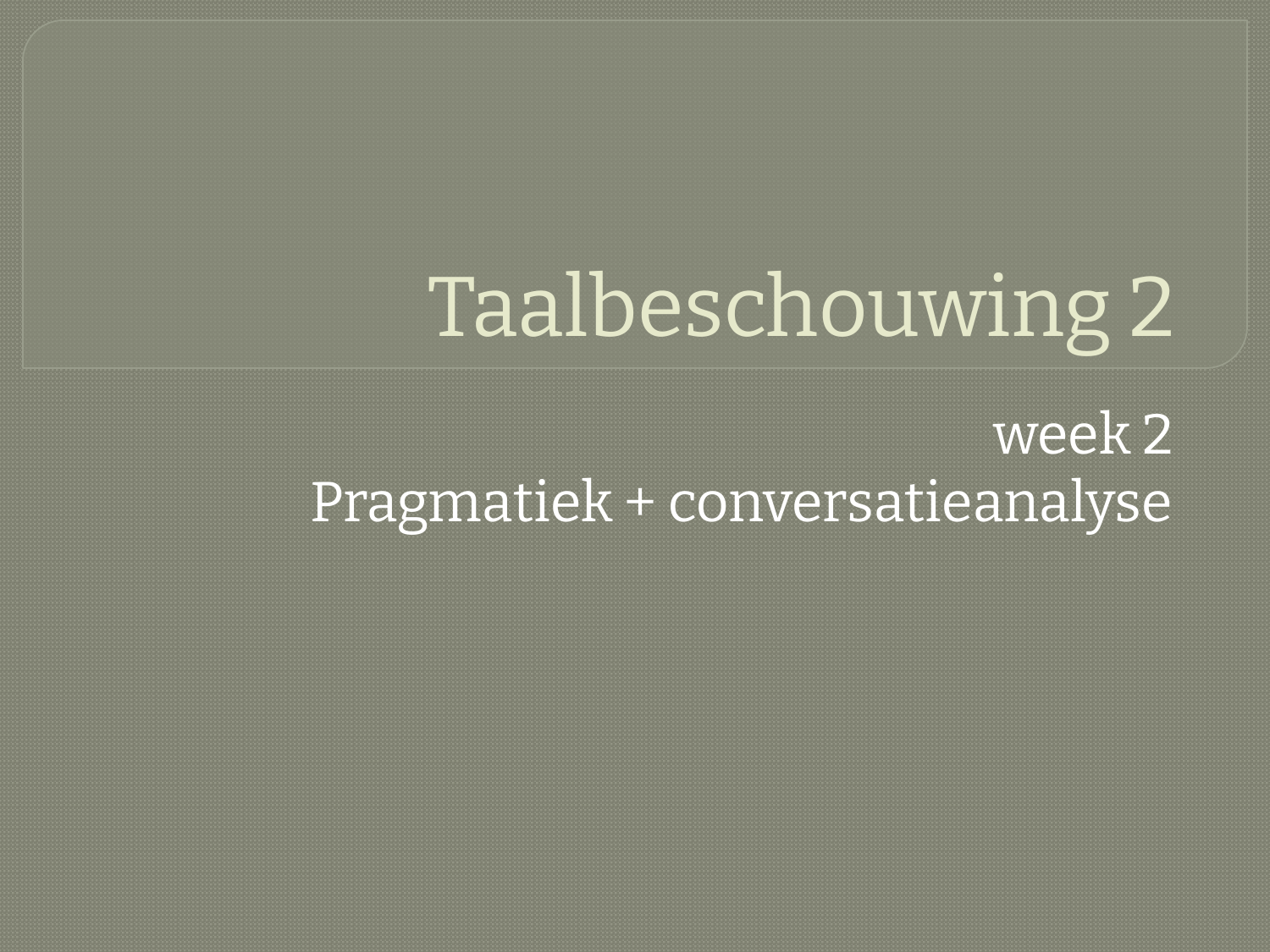

# Taalbeschouwing 2
week 2
Pragmatiek + conversatieanalyse